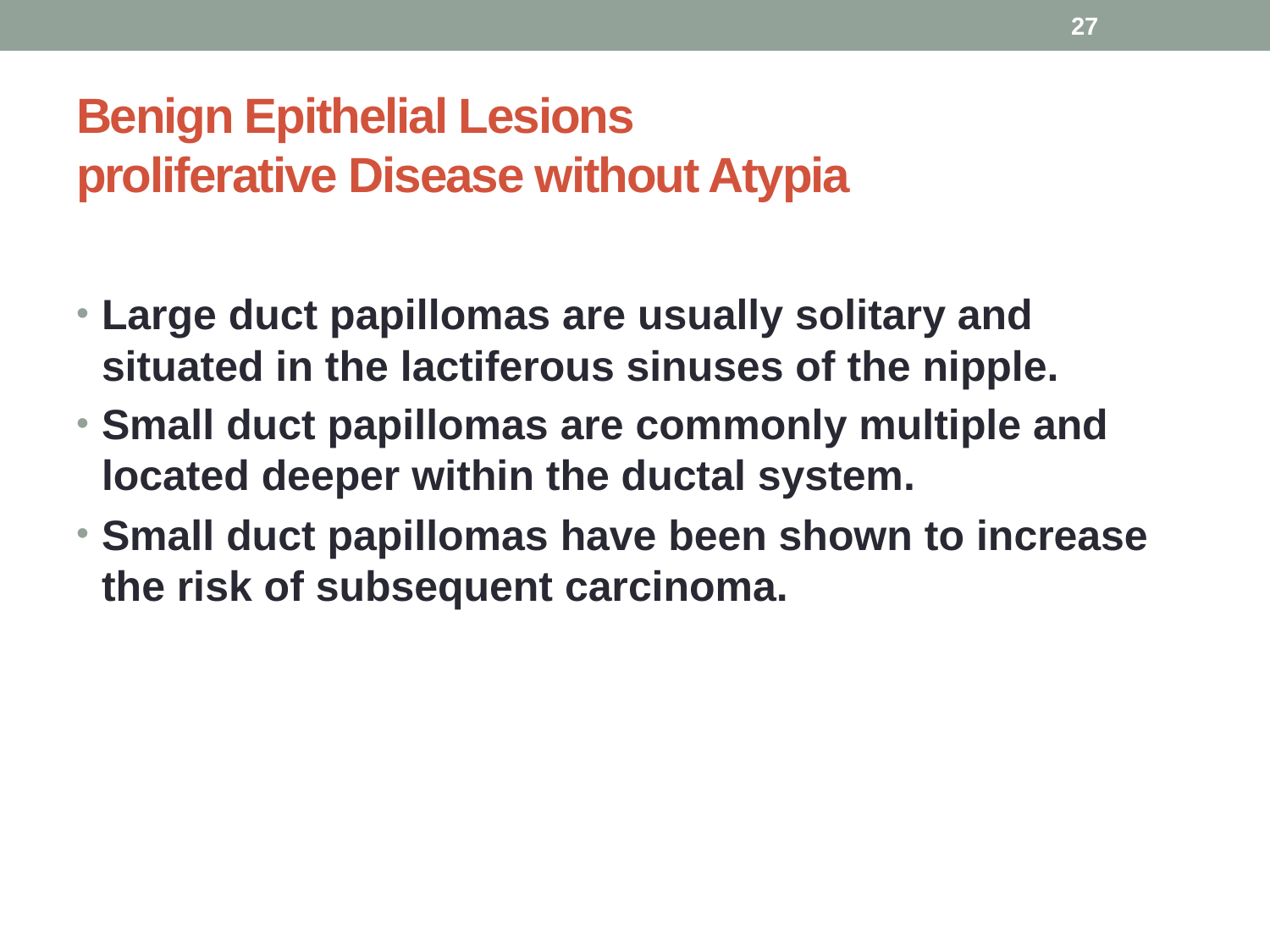

27
# Benign Epithelial Lesions proliferative Disease without Atypia

Large duct papillomas are usually solitary and situated in the lactiferous sinuses of the nipple.
Small duct papillomas are commonly multiple and located deeper within the ductal system.
Small duct papillomas have been shown to increase the risk of subsequent carcinoma.